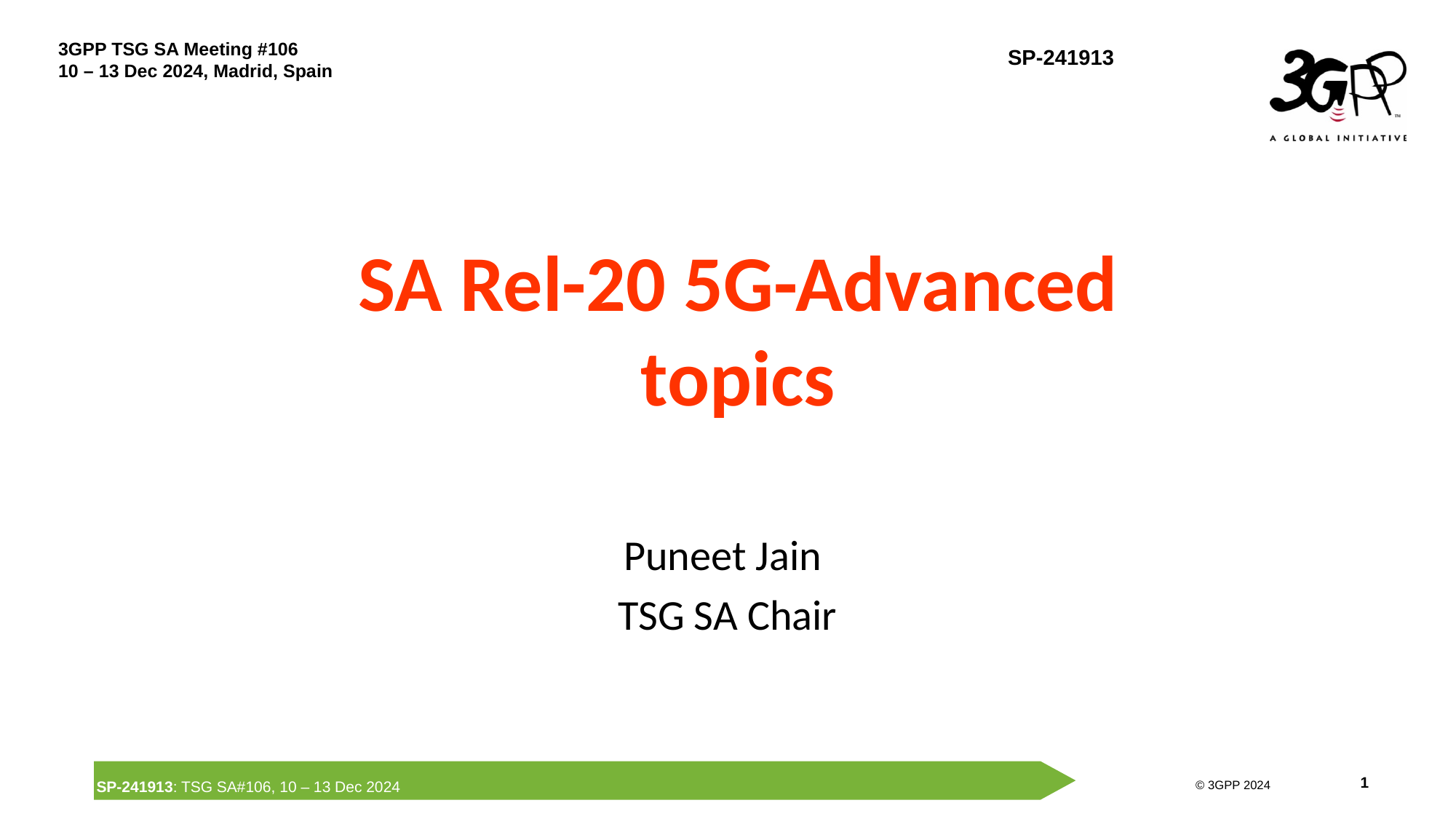

SA Rel-20 5G-Advanced topics
Puneet Jain
TSG SA Chair